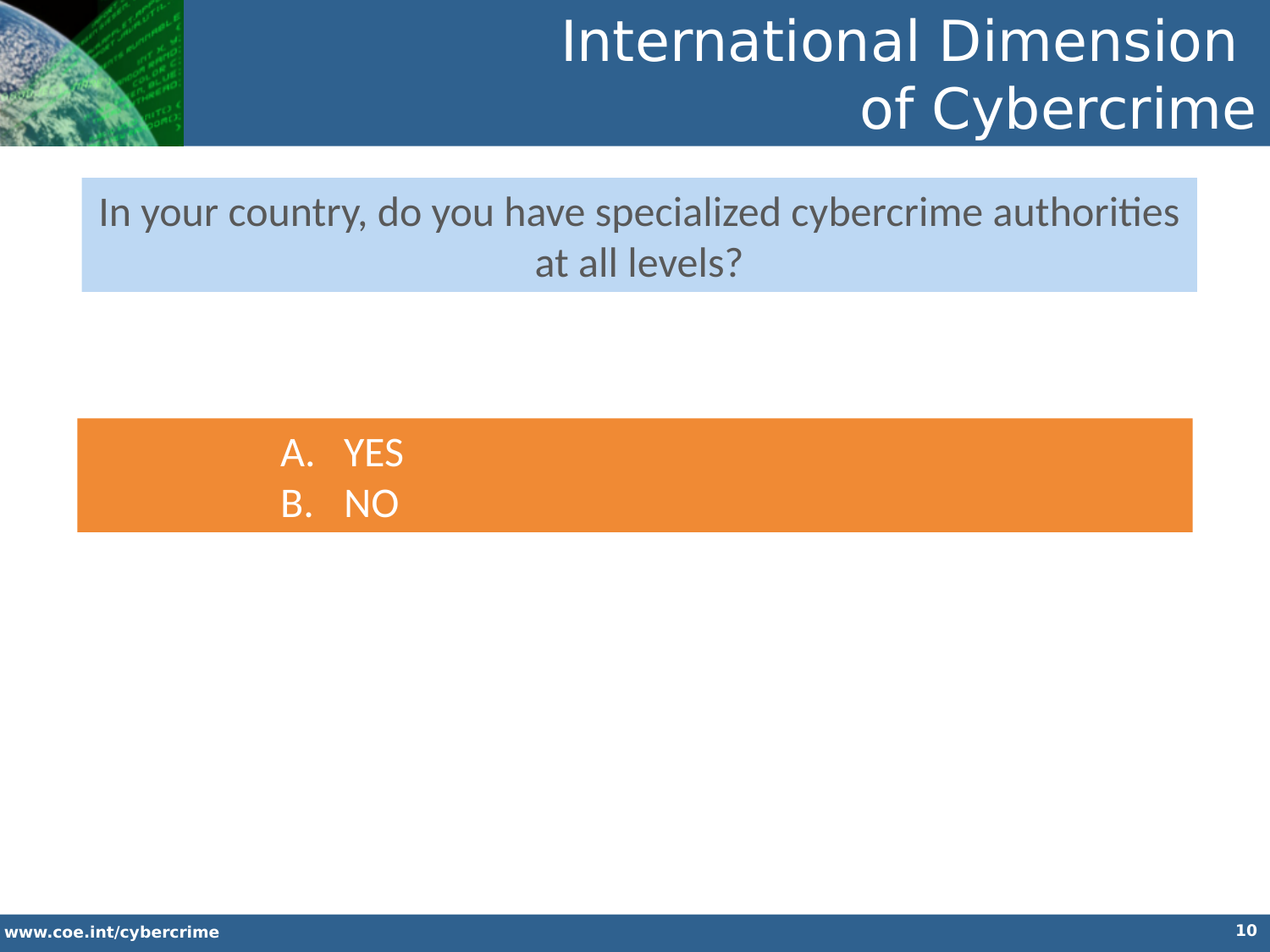

International Dimension
of Cybercrime
In your country, do you have specialized cybercrime authorities at all levels?
YES
NO
10